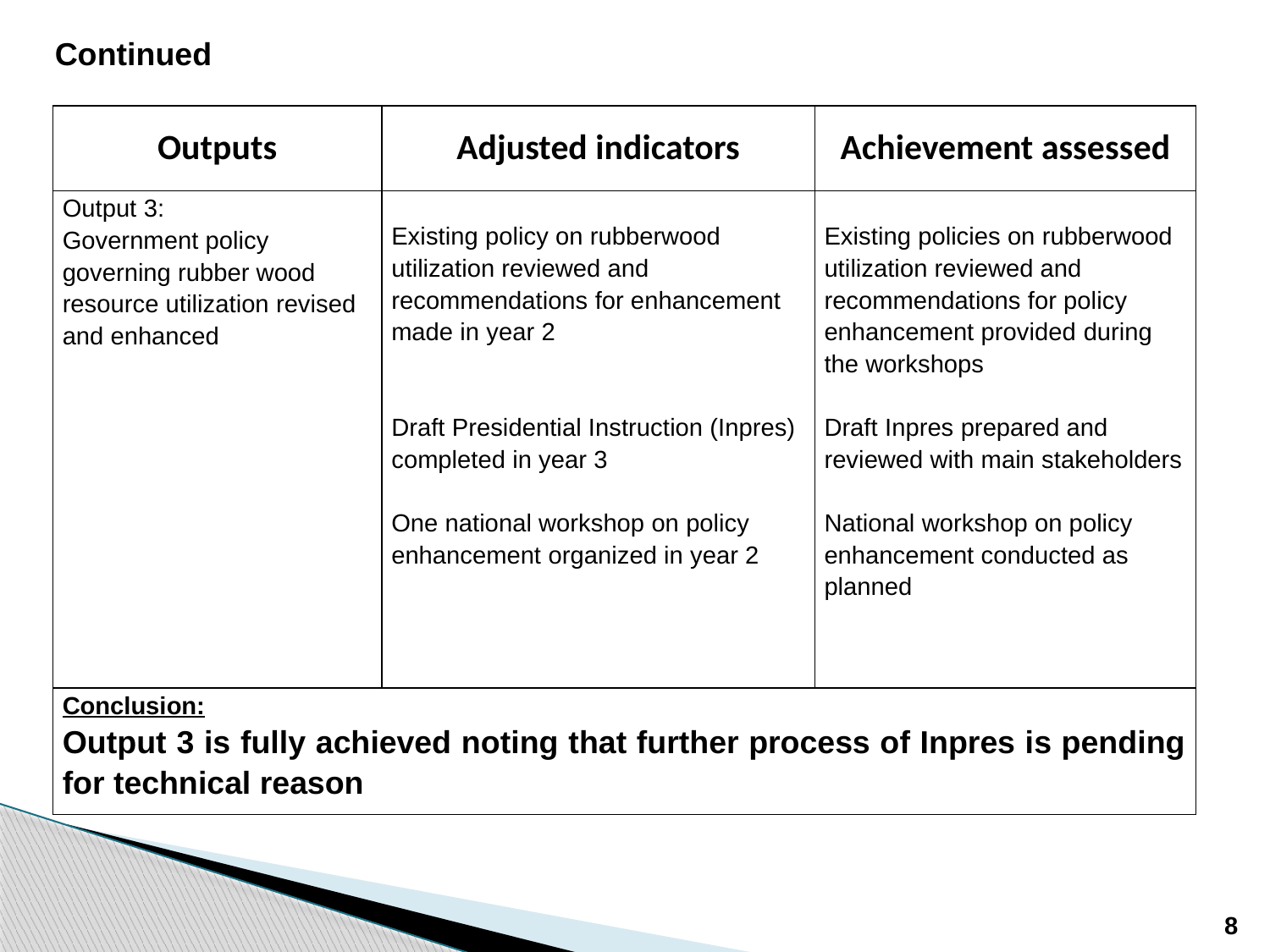

Continued
| Outputs | Adjusted indicators | Achievement assessed |
| --- | --- | --- |
| Output 3: Government policy governing rubber wood resource utilization revised and enhanced | Existing policy on rubberwood utilization reviewed and recommendations for enhancement made in year 2 Draft Presidential Instruction (Inpres) completed in year 3 One national workshop on policy enhancement organized in year 2 | Existing policies on rubberwood utilization reviewed and recommendations for policy enhancement provided during the workshops Draft Inpres prepared and reviewed with main stakeholders National workshop on policy enhancement conducted as planned |
| Conclusion: Output 3 is fully achieved noting that further process of Inpres is pending for technical reason |  |  |
8